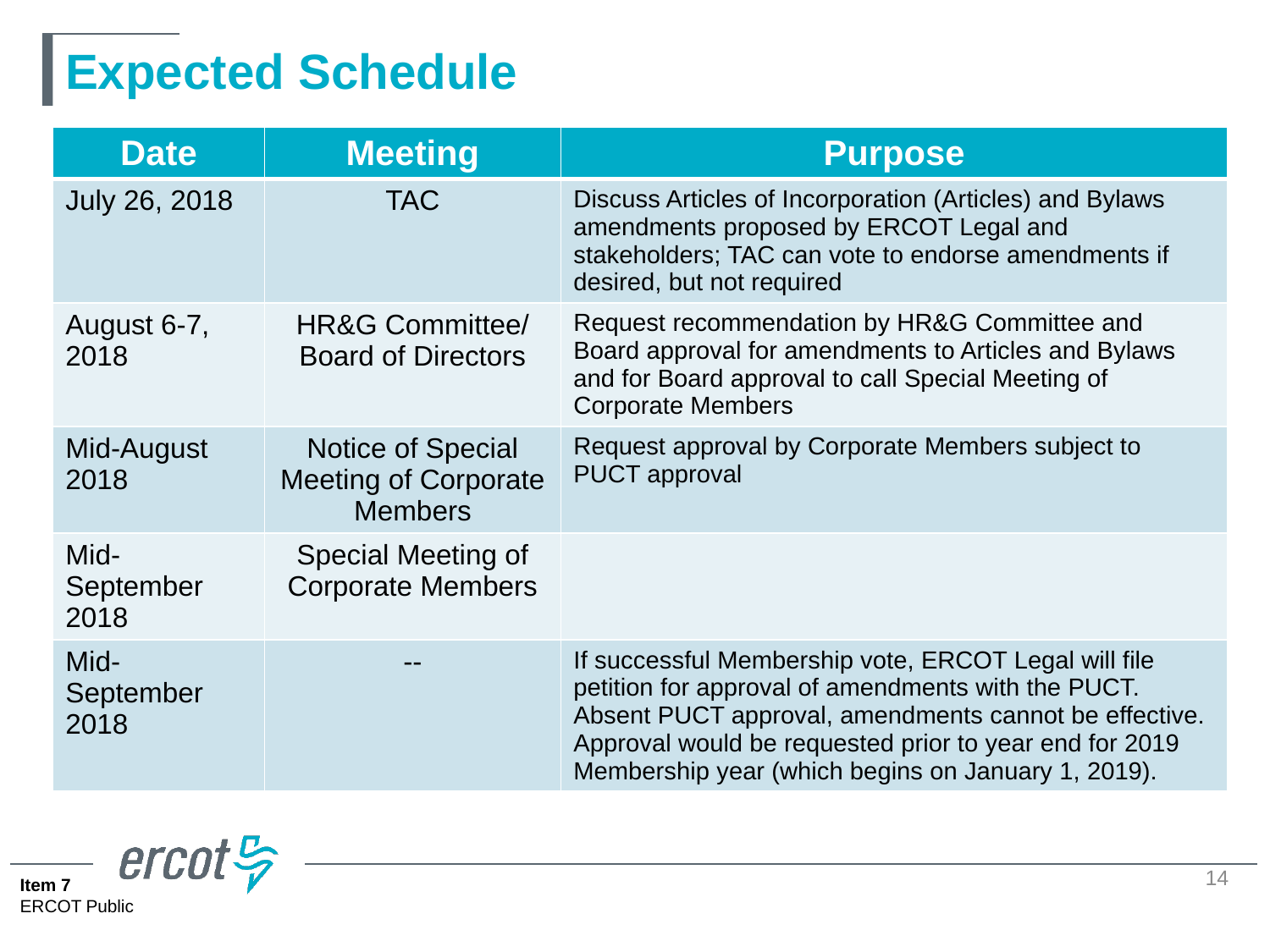

# Expected Schedule
| Date | Meeting | Purpose |
| --- | --- | --- |
| July 26, 2018 | TAC | Discuss Articles of Incorporation (Articles) and Bylaws amendments proposed by ERCOT Legal and stakeholders; TAC can vote to endorse amendments if desired, but not required |
| August 6-7, 2018 | HR&G Committee/ Board of Directors | Request recommendation by HR&G Committee and Board approval for amendments to Articles and Bylaws and for Board approval to call Special Meeting of Corporate Members |
| Mid-August 2018 | Notice of Special Meeting of Corporate Members | Request approval by Corporate Members subject to PUCT approval |
| Mid-September 2018 | Special Meeting of Corporate Members |  |
| Mid-September 2018 | -- | If successful Membership vote, ERCOT Legal will file petition for approval of amendments with the PUCT. Absent PUCT approval, amendments cannot be effective. Approval would be requested prior to year end for 2019 Membership year (which begins on January 1, 2019). |

14